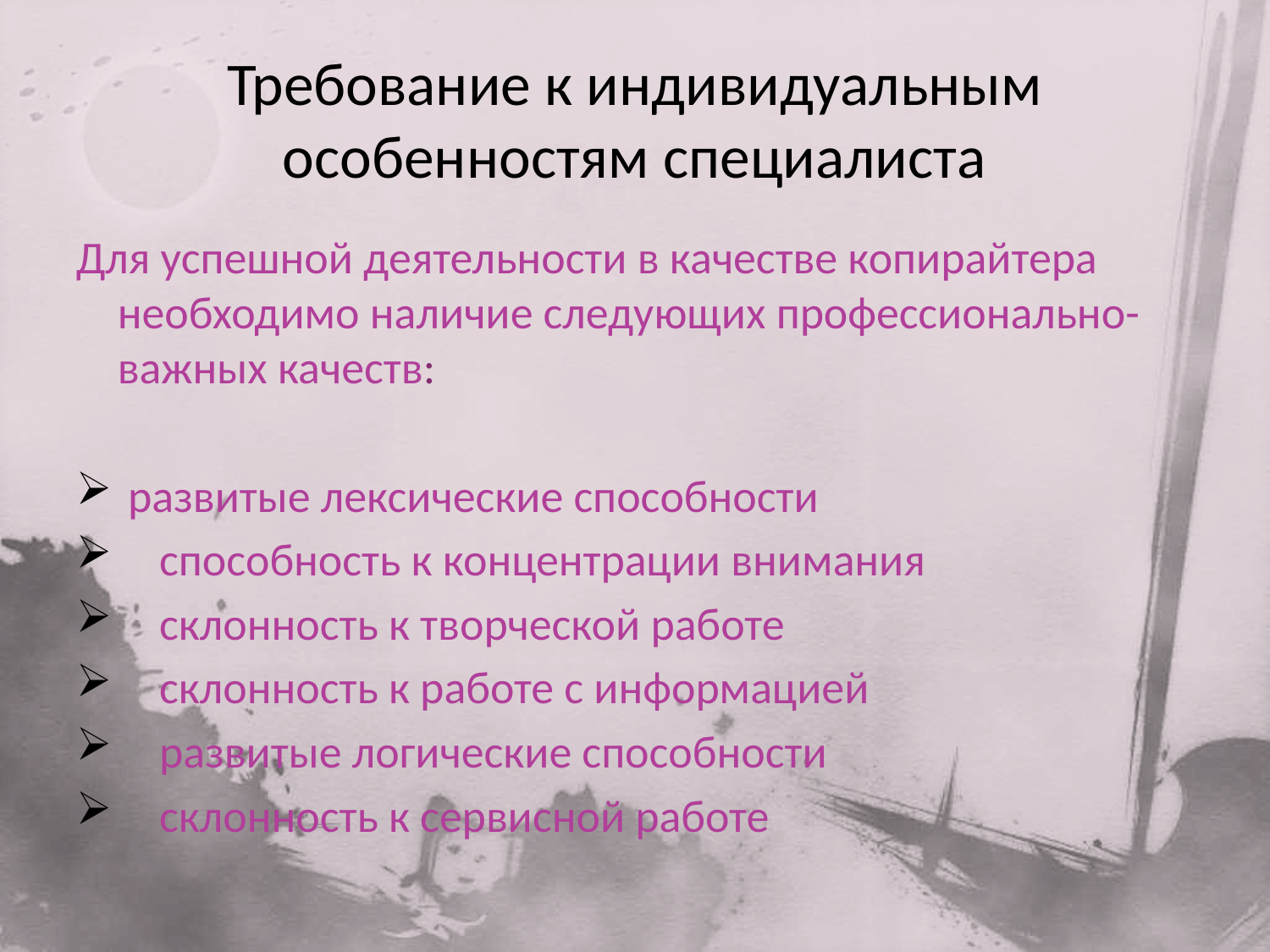

# Требование к индивидуальным особенностям специалиста
Для успешной деятельности в качестве копирайтера необходимо наличие следующих профессионально-важных качеств:

 развитые лексические способности
    способность к концентрации внимания
    склонность к творческой работе
    склонность к работе с информацией
    развитые логические способности
    склонность к сервисной работе